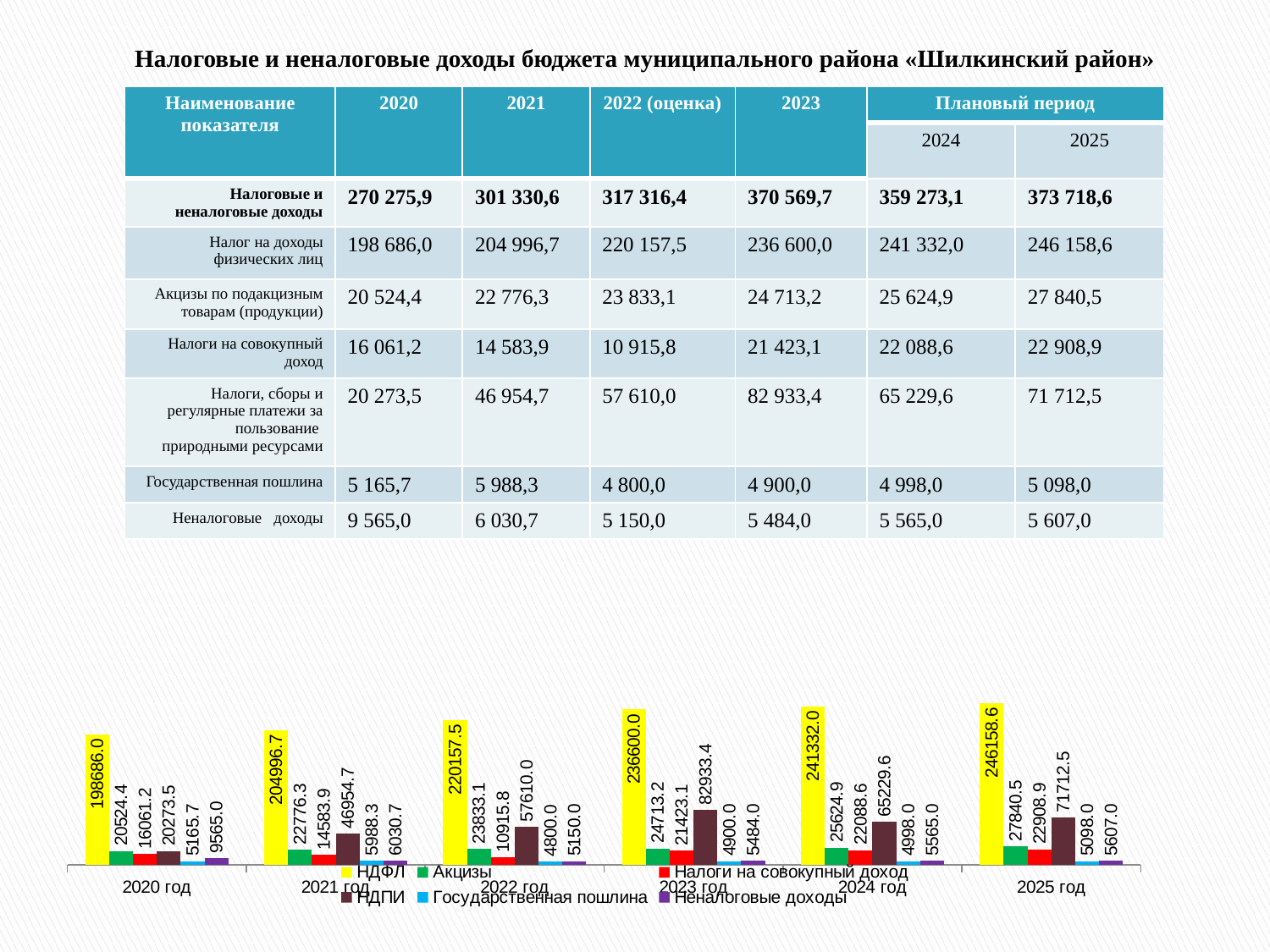

# Налоговые и неналоговые доходы бюджета муниципального района «Шилкинский район»
| Наименование показателя | 2020 | 2021 | 2022 (оценка) | 2023 | Плановый период |  |
| --- | --- | --- | --- | --- | --- | --- |
|  |  |  |  |  | 2024 | 2025 |
| Налоговые и неналоговые доходы | 270 275,9 | 301 330,6 | 317 316,4 | 370 569,7 | 359 273,1 | 373 718,6 |
| Налог на доходы физических лиц | 198 686,0 | 204 996,7 | 220 157,5 | 236 600,0 | 241 332,0 | 246 158,6 |
| Акцизы по подакцизным товарам (продукции) | 20 524,4 | 22 776,3 | 23 833,1 | 24 713,2 | 25 624,9 | 27 840,5 |
| Налоги на совокупный доход | 16 061,2 | 14 583,9 | 10 915,8 | 21 423,1 | 22 088,6 | 22 908,9 |
| Налоги, сборы и регулярные платежи за пользование природными ресурсами | 20 273,5 | 46 954,7 | 57 610,0 | 82 933,4 | 65 229,6 | 71 712,5 |
| Государственная пошлина | 5 165,7 | 5 988,3 | 4 800,0 | 4 900,0 | 4 998,0 | 5 098,0 |
| Неналоговые доходы | 9 565,0 | 6 030,7 | 5 150,0 | 5 484,0 | 5 565,0 | 5 607,0 |

### Chart

| Category | НДФЛ | Акцизы | Налоги на совокупный доход | НДПИ | Государственная пошлина | Неналоговые доходы |
|---|---|---|---|---|---|---|
| 2020 год | 198686.0 | 20524.4 | 16061.2 | 20273.5 | 5165.7 | 9565.0 |
| 2021 год | 204996.7 | 22776.3 | 14583.9 | 46954.7 | 5988.3 | 6030.7 |
| 2022 год | 220157.5 | 23833.1 | 10915.8 | 57610.0 | 4800.0 | 5150.0 |
| 2023 год | 236600.0 | 24713.2 | 21423.1 | 82933.4 | 4900.0 | 5484.0 |
| 2024 год | 241332.0 | 25624.9 | 22088.6 | 65229.6 | 4998.0 | 5565.0 |
| 2025 год | 246158.6 | 27840.5 | 22908.9 | 71712.5 | 5098.0 | 5607.0 |